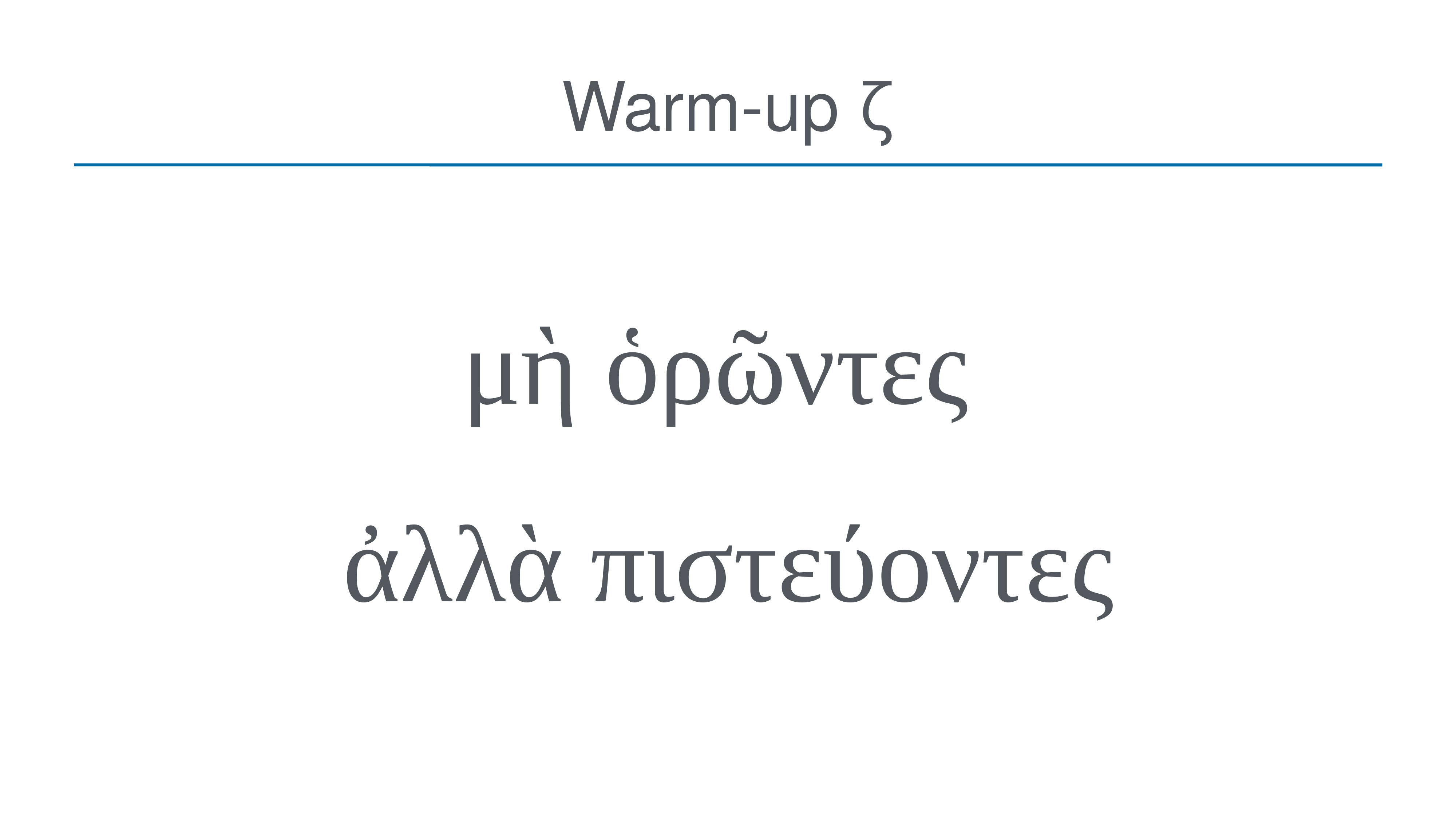

# Warm-up ζ
μὴ ὁρῶντες
ἀλλὰ πιστεύοντες